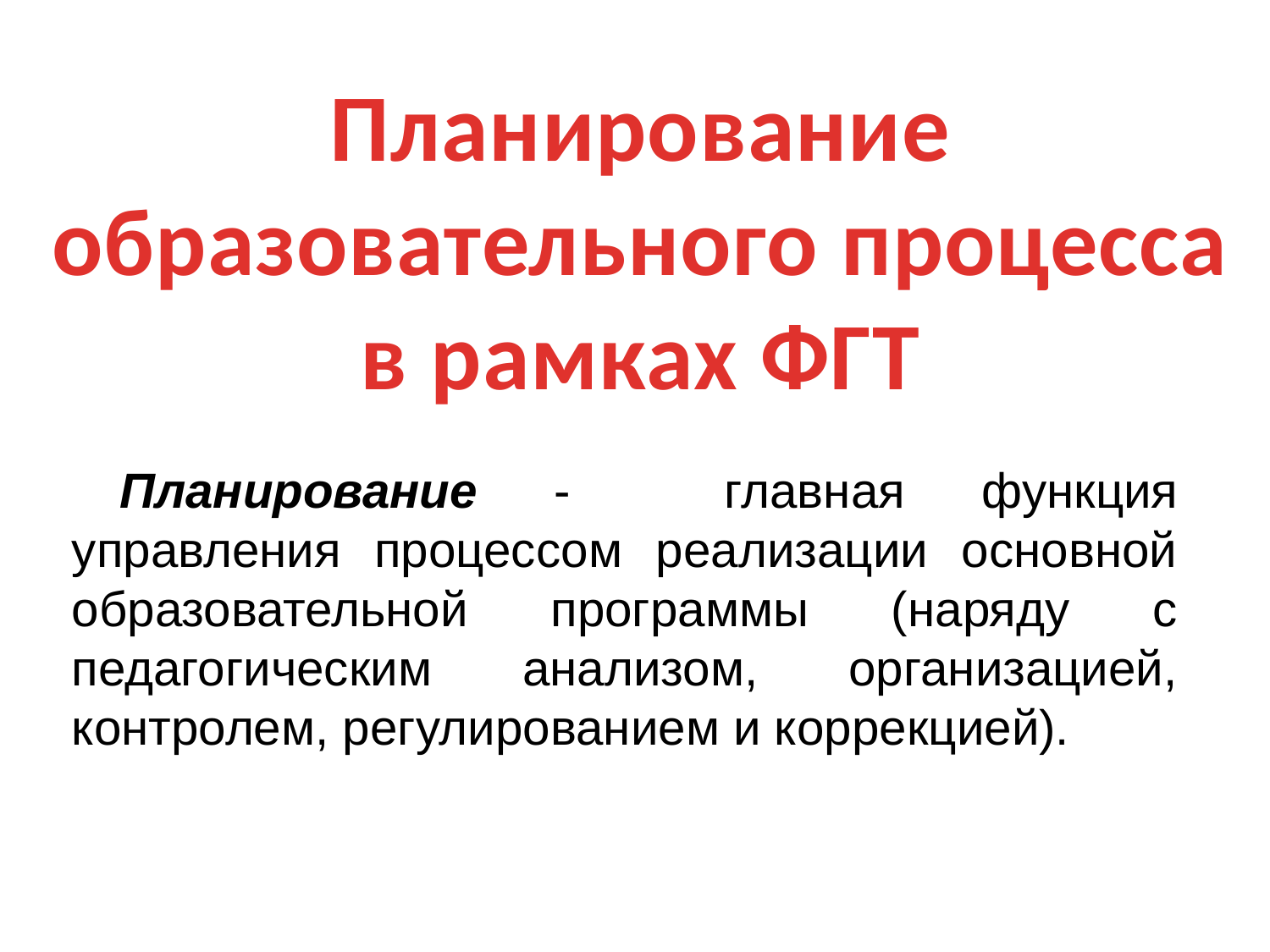

Планирование
 образовательного процесса
в рамках ФГТ
Планирование -  главная функция управления процессом реализации основной образовательной программы (наряду с педагогическим анализом, организацией, контролем, регулированием и коррекцией).